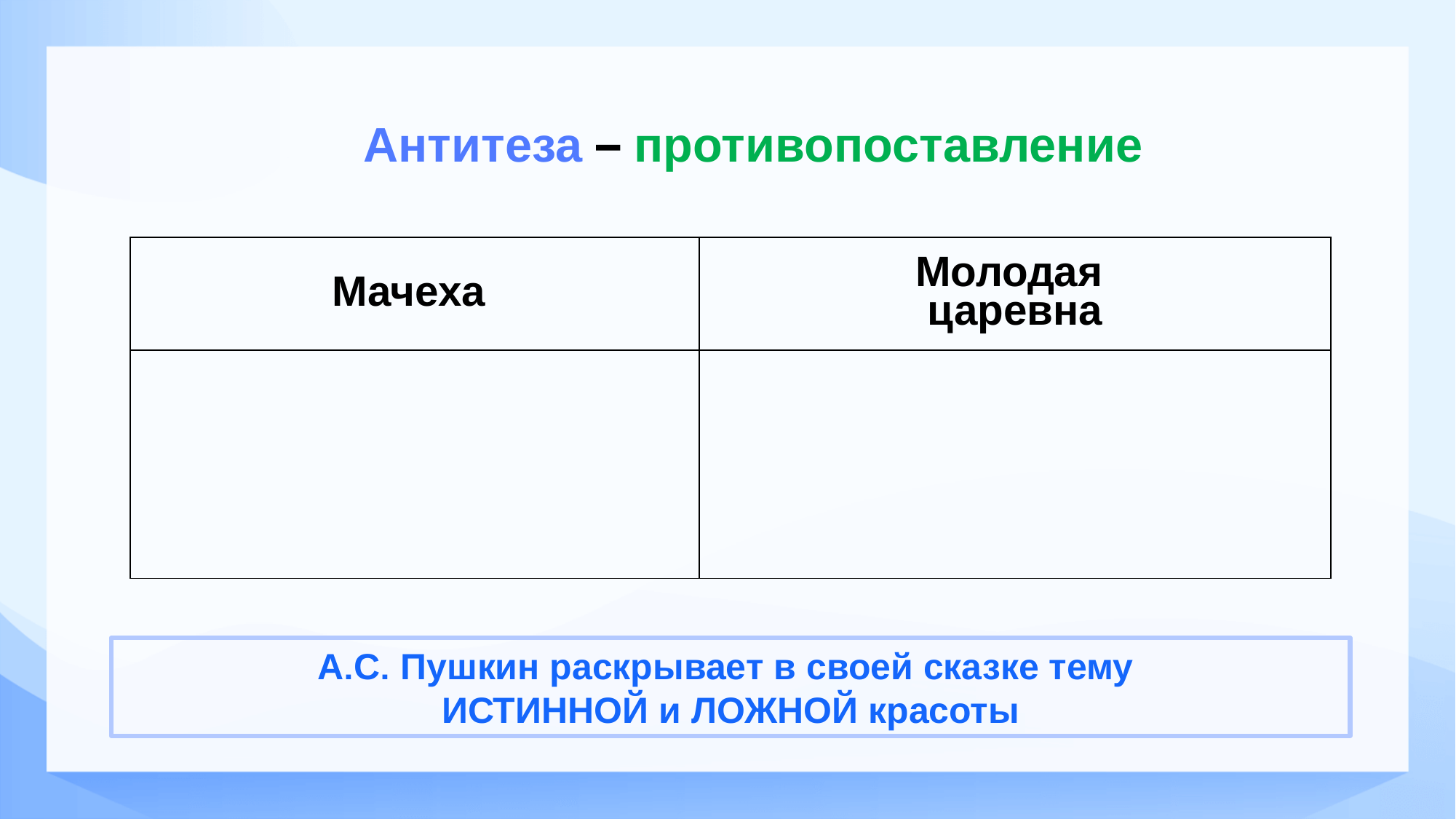

Антитеза – противопоставление
| Мачеха | Молодая царевна |
| --- | --- |
|  |  |
А.С. Пушкин раскрывает в своей сказке тему
ИСТИННОЙ и ЛОЖНОЙ красоты